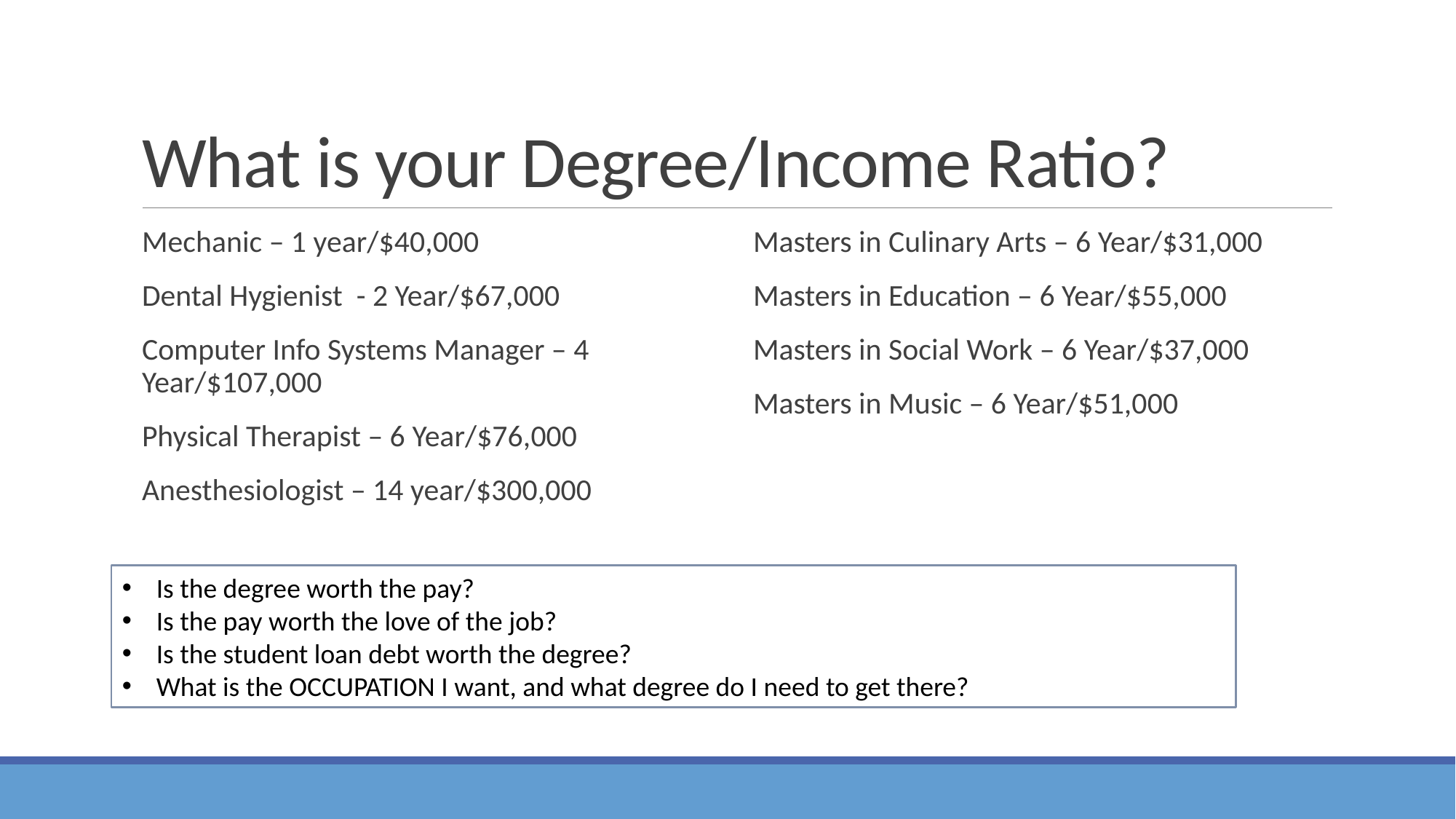

# What is your Degree/Income Ratio?
Mechanic – 1 year/$40,000
Dental Hygienist  - 2 Year/$67,000
Computer Info Systems Manager – 4 Year/$107,000
Physical Therapist – 6 Year/$76,000
Anesthesiologist – 14 year/$300,000

Masters in Culinary Arts – 6 Year/$31,000
Masters in Education – 6 Year/$55,000
Masters in Social Work – 6 Year/$37,000
Masters in Music – 6 Year/$51,000

Is the degree worth the pay?
Is the pay worth the love of the job?
Is the student loan debt worth the degree?
What is the OCCUPATION I want, and what degree do I need to get there?